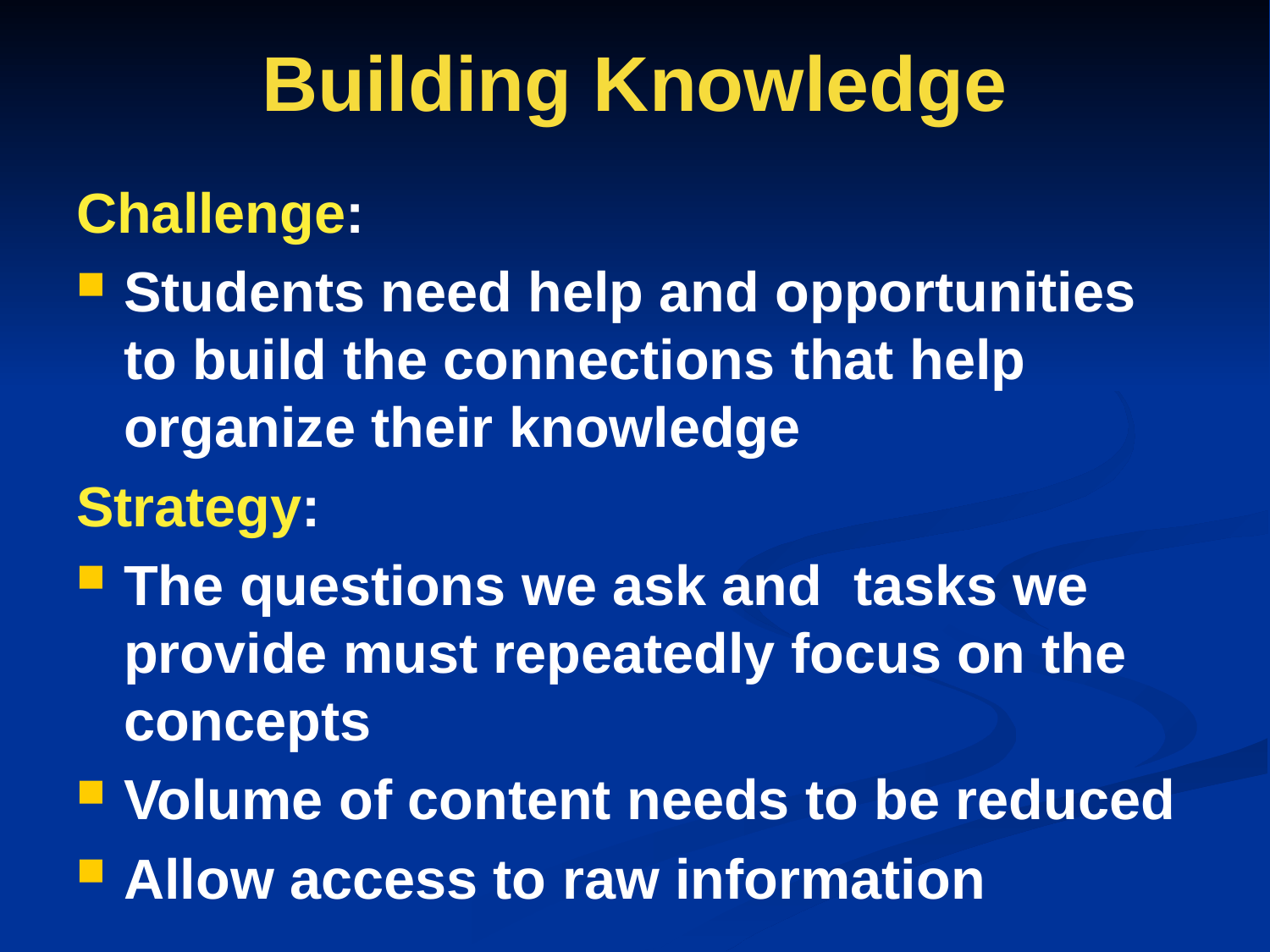

# Building Knowledge
Challenge:
Students need help and opportunities to build the connections that help organize their knowledge
Strategy:
The questions we ask and  tasks we provide must repeatedly focus on the concepts
Volume of content needs to be reduced
Allow access to raw information